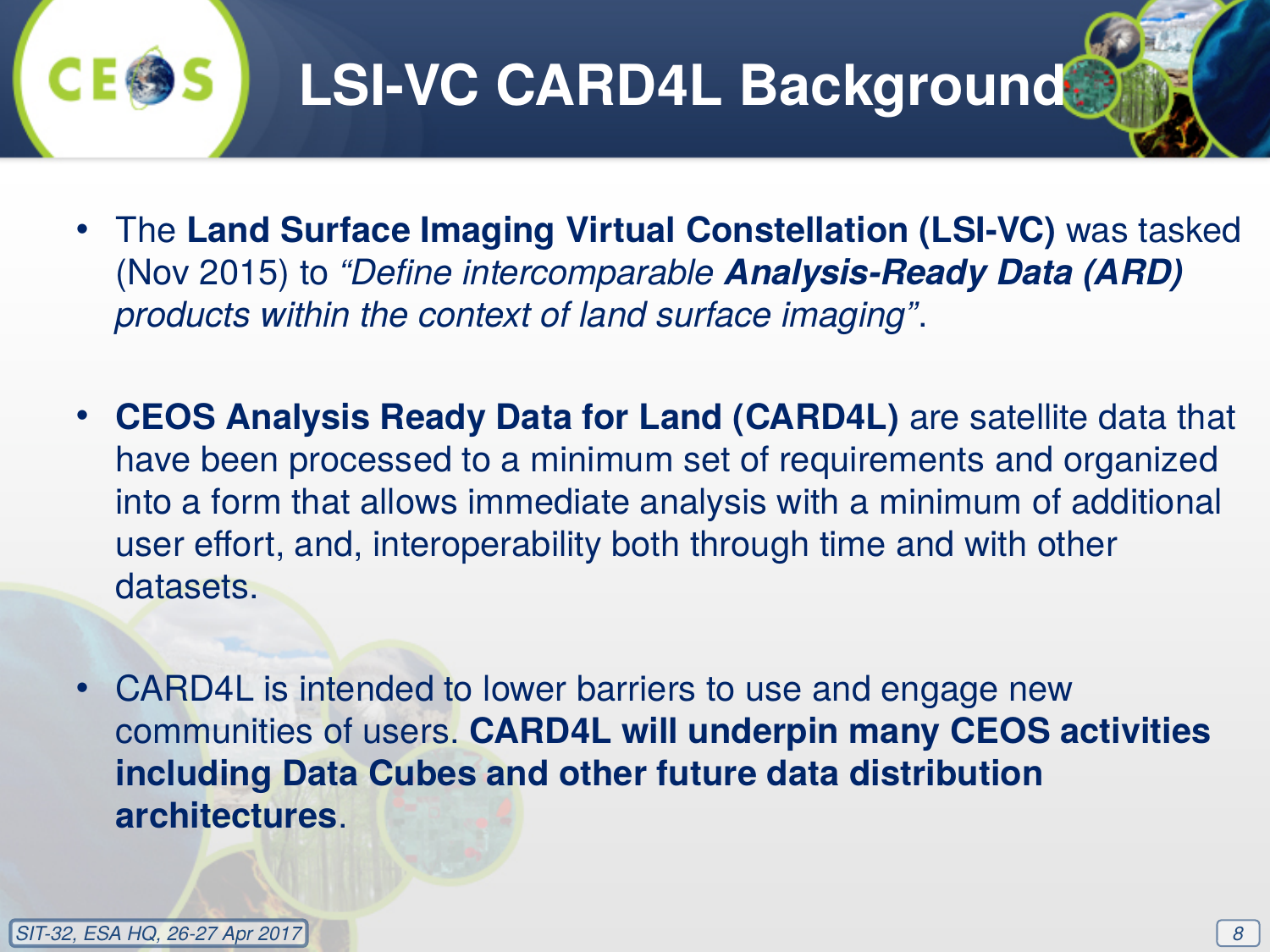

LSI-VC CARD4L Background
The Land Surface Imaging Virtual Constellation (LSI-VC) was tasked (Nov 2015) to “Define intercomparable Analysis-Ready Data (ARD) products within the context of land surface imaging”.

CEOS Analysis Ready Data for Land (CARD4L) are satellite data that have been processed to a minimum set of requirements and organized into a form that allows immediate analysis with a minimum of additional user effort, and, interoperability both through time and with other datasets.

CARD4L is intended to lower barriers to use and engage new communities of users. CARD4L will underpin many CEOS activities including Data Cubes and other future data distribution architectures.
8